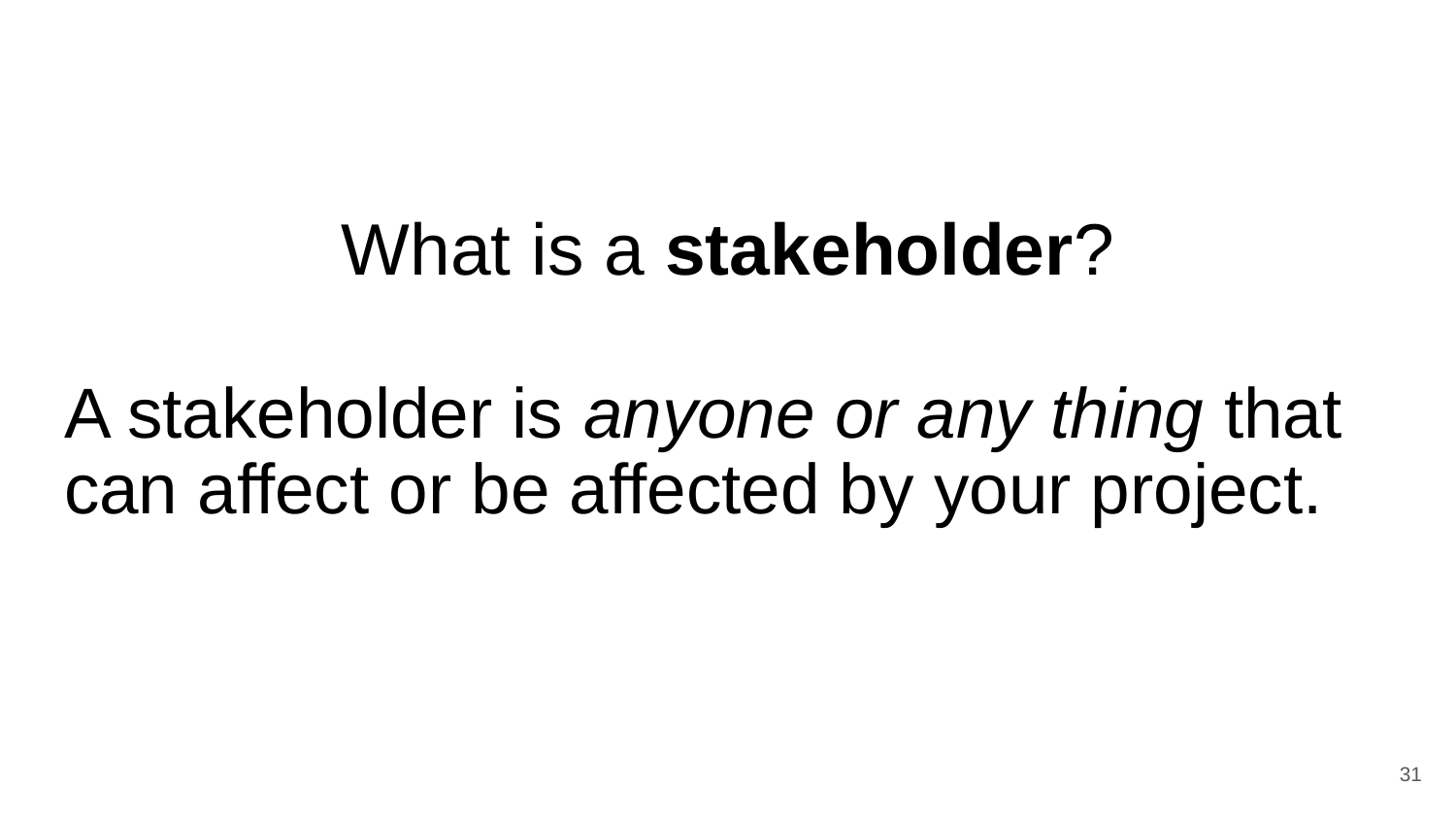

# What is a stakeholder?

A stakeholder is anyone or any thing that can affect or be affected by your project.

31